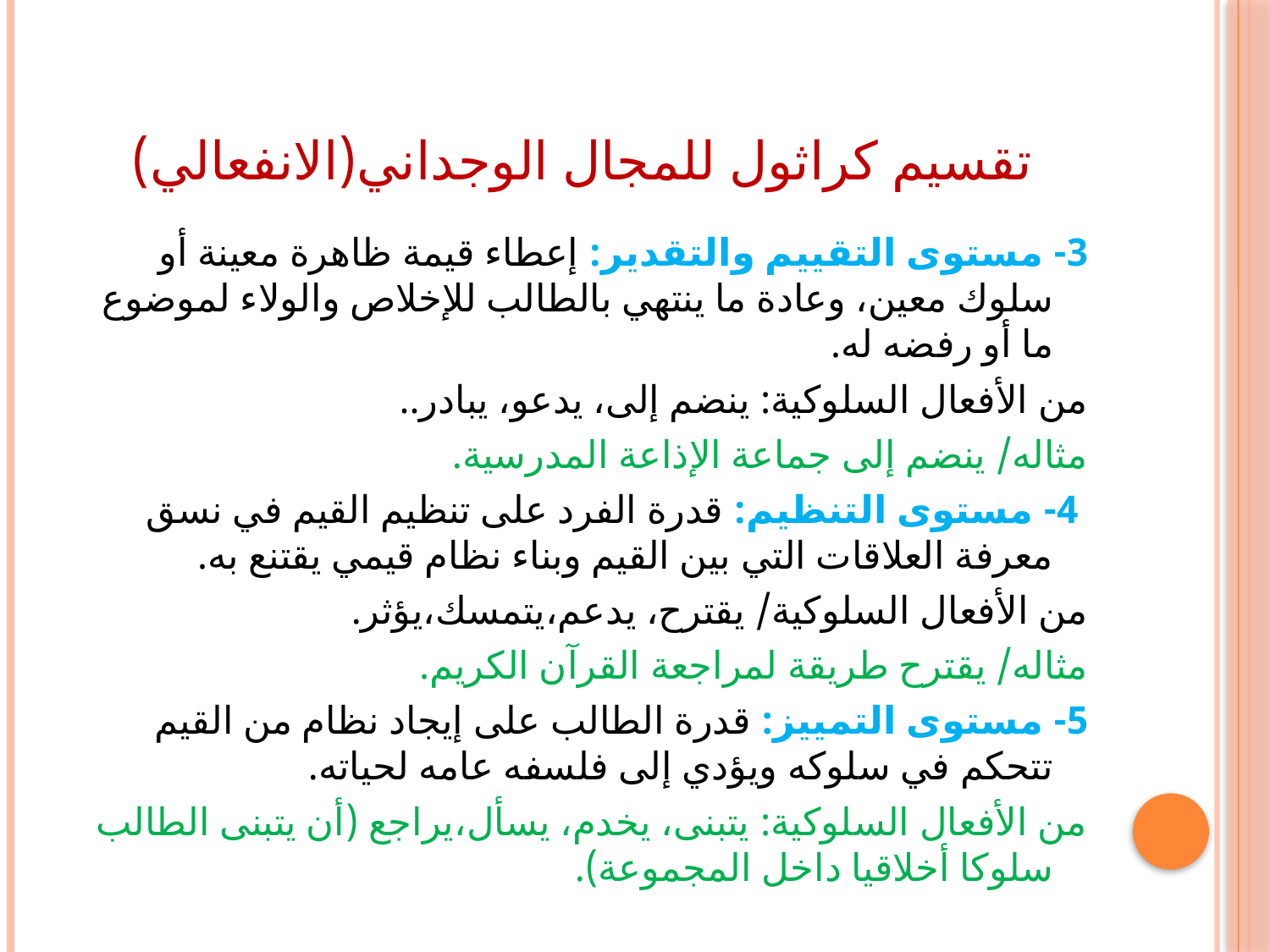

# تقسيم كراثول للمجال الوجداني(الانفعالي)
3- مستوى التقييم والتقدير: إعطاء قيمة ظاهرة معينة أو سلوك معين، وعادة ما ينتهي بالطالب للإخلاص والولاء لموضوع ما أو رفضه له.
من الأفعال السلوكية: ينضم إلى، يدعو، يبادر..
مثاله/ ينضم إلى جماعة الإذاعة المدرسية.
 4- مستوى التنظيم: قدرة الفرد على تنظيم القيم في نسق معرفة العلاقات التي بين القيم وبناء نظام قيمي يقتنع به.
من الأفعال السلوكية/ يقترح، يدعم،يتمسك،يؤثر.
مثاله/ يقترح طريقة لمراجعة القرآن الكريم.
5- مستوى التمييز: قدرة الطالب على إيجاد نظام من القيم تتحكم في سلوكه ويؤدي إلى فلسفه عامه لحياته.
من الأفعال السلوكية: يتبنى، يخدم، يسأل،يراجع (أن يتبنى الطالب سلوكا أخلاقيا داخل المجموعة).